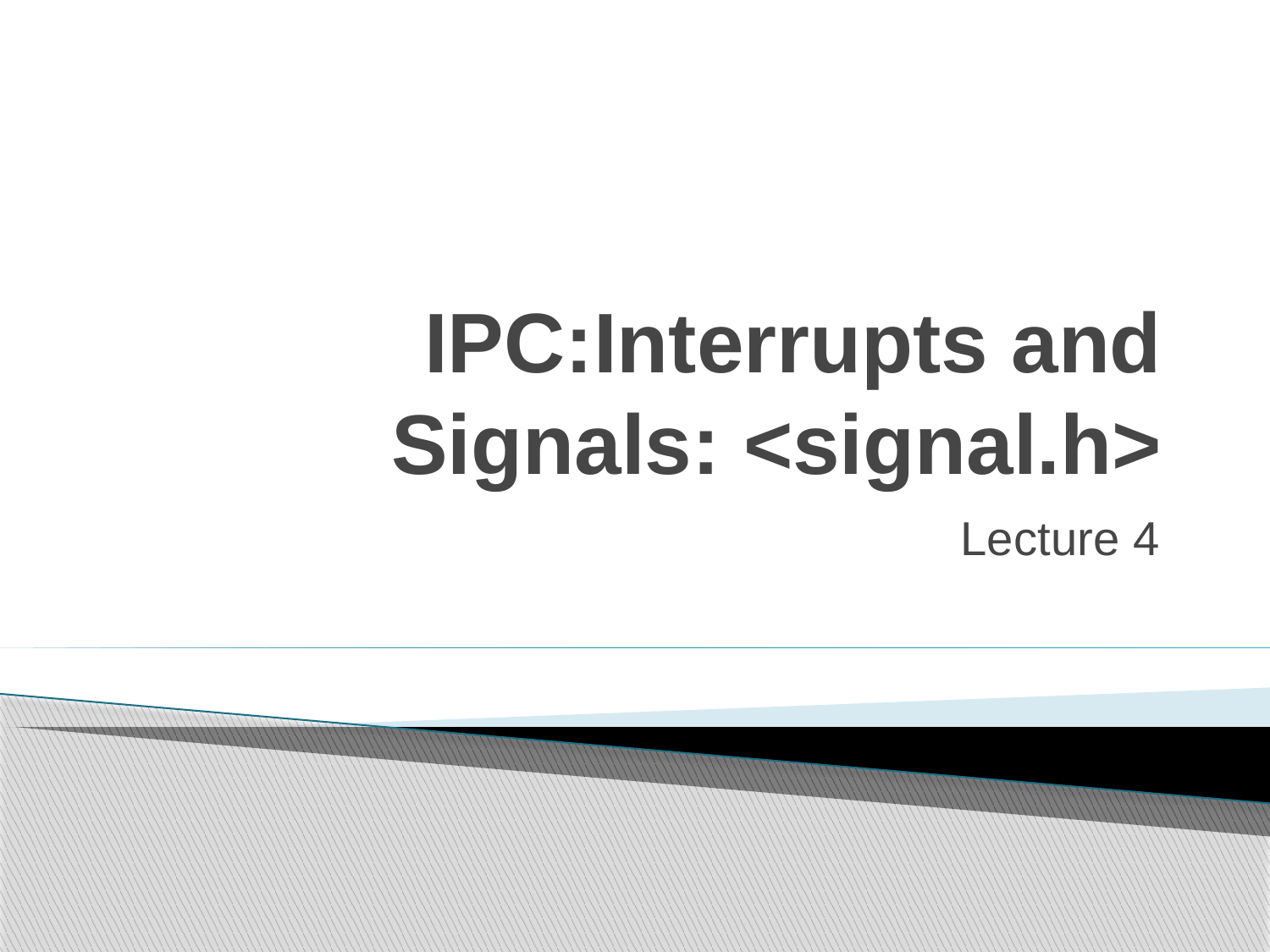

# IPC:Interrupts and Signals: <signal.h>
Lecture 4